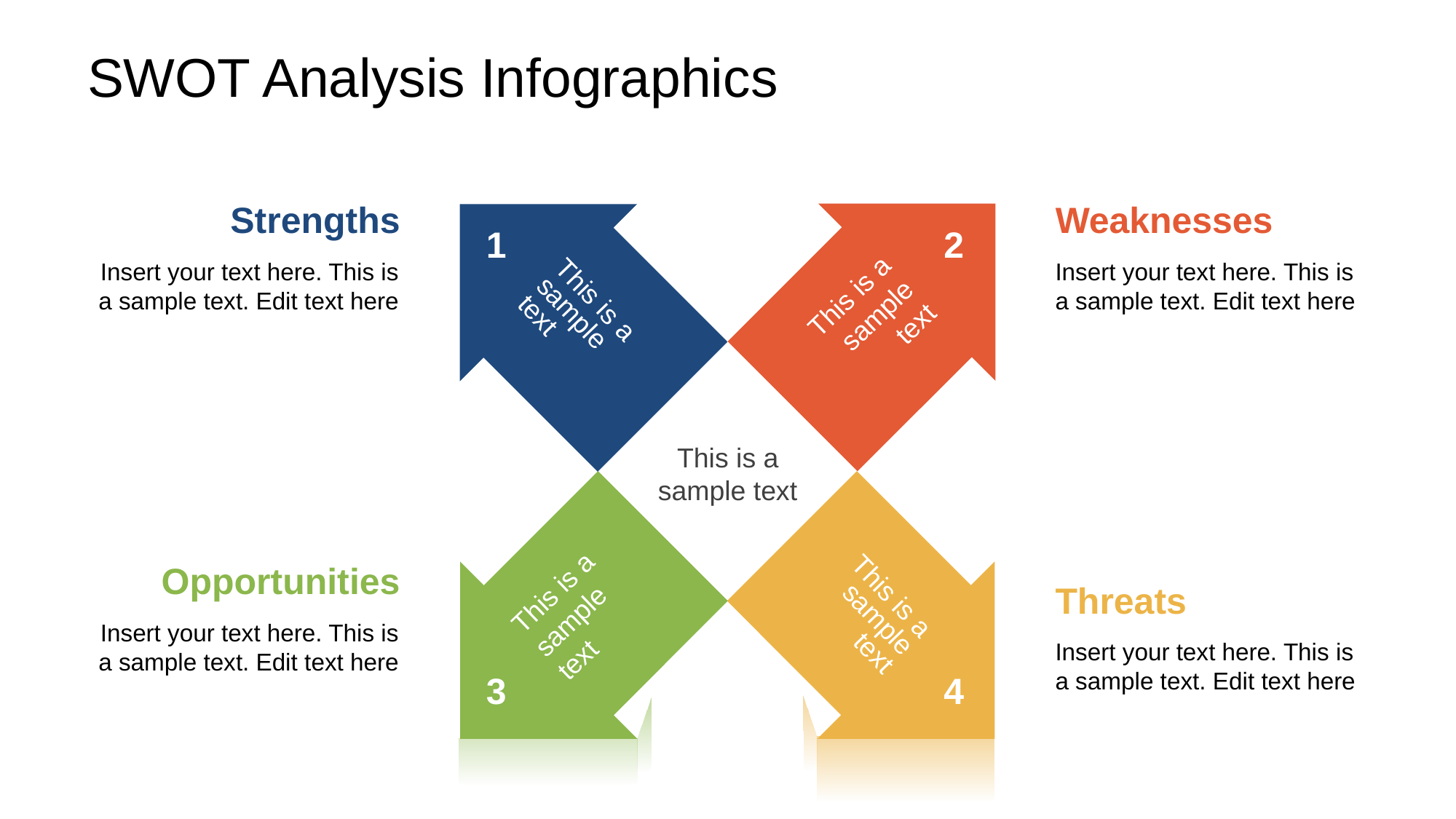

# SWOT Analysis Infographics

1
2
This is a sample text
This is a sample text
This is a sample text
This is a sample text
This is a sample text
3
4
Strengths
Insert your text here. This is a sample text. Edit text here
Weaknesses
Insert your text here. This is a sample text. Edit text here
Opportunities
Insert your text here. This is a sample text. Edit text here
Threats
Insert your text here. This is a sample text. Edit text here